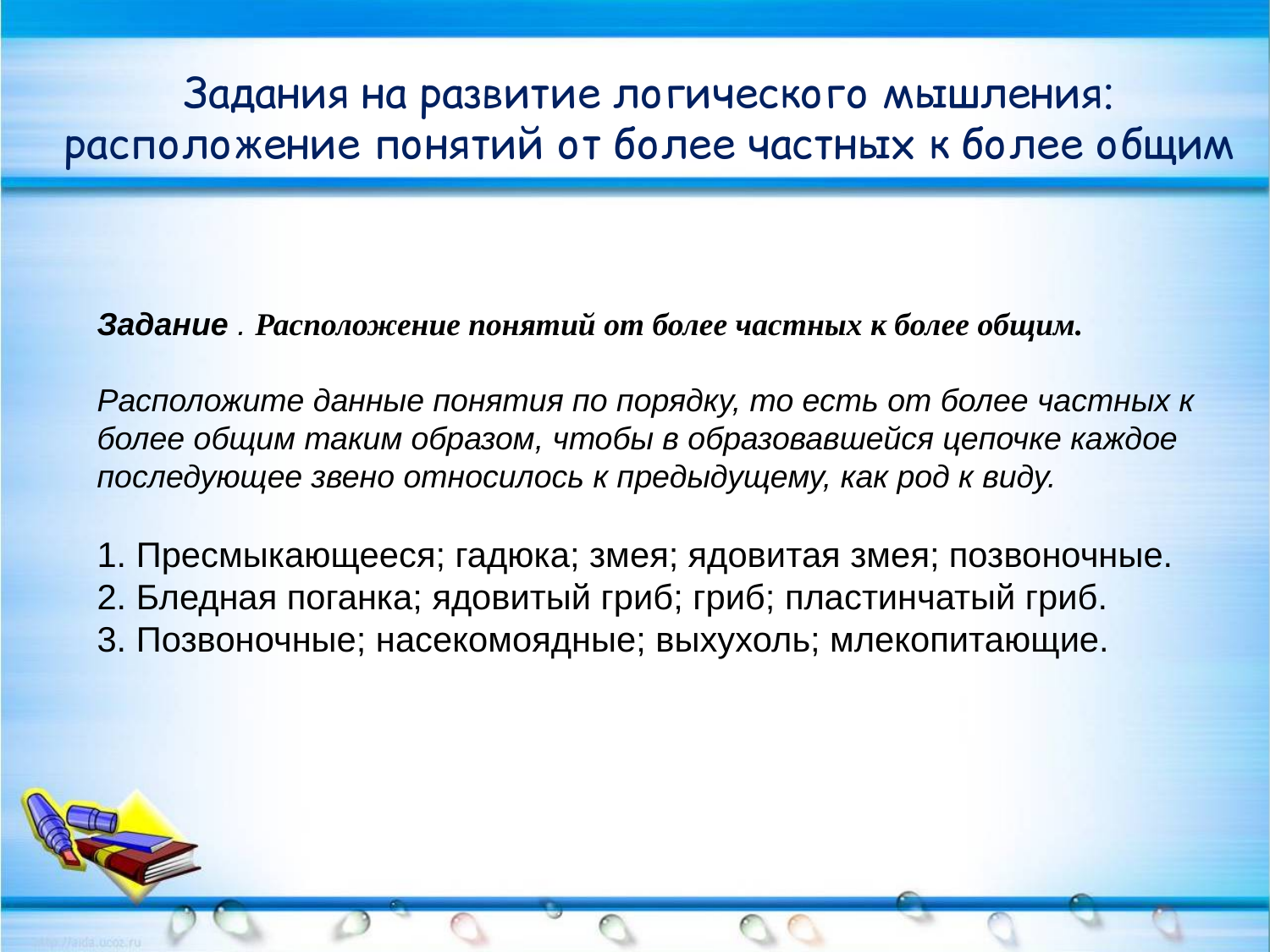

Задания на развитие логического мышления: расположение понятий от более частных к более общим
Задание . Расположение понятий от более частных к более общим.

Расположите данные понятия по порядку, то есть от более частных к
более общим таким образом, чтобы в образовавшейся цепочке каждое
последующее звено относилось к предыдущему, как род к виду.

1. Пресмыкающееся; гадюка; змея; ядовитая змея; позвоночные.
2. Бледная поганка; ядовитый гриб; гриб; пластинчатый гриб.
3. Позвоночные; насекомоядные; выхухоль; млекопитающие.